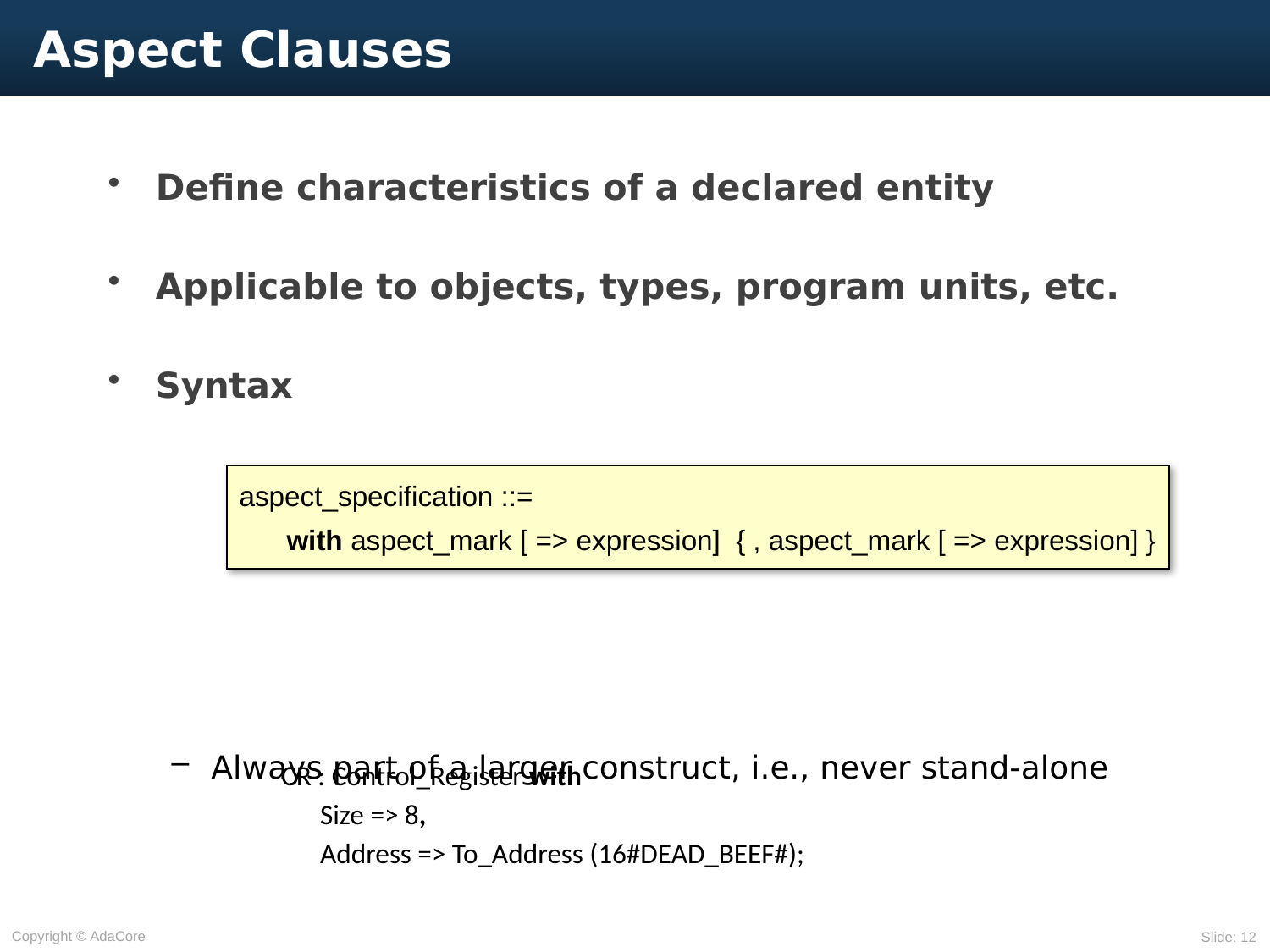

# Aspect Clauses
Define characteristics of a declared entity
Applicable to objects, types, program units, etc.
Syntax

Always part of a larger construct, i.e., never stand-alone
aspect_specification ::=
	with	aspect_mark [ => expression]  { , aspect_mark [ => expression] }
CR : Control_Register with
	Size => 8,
	Address => To_Address (16#DEAD_BEEF#);